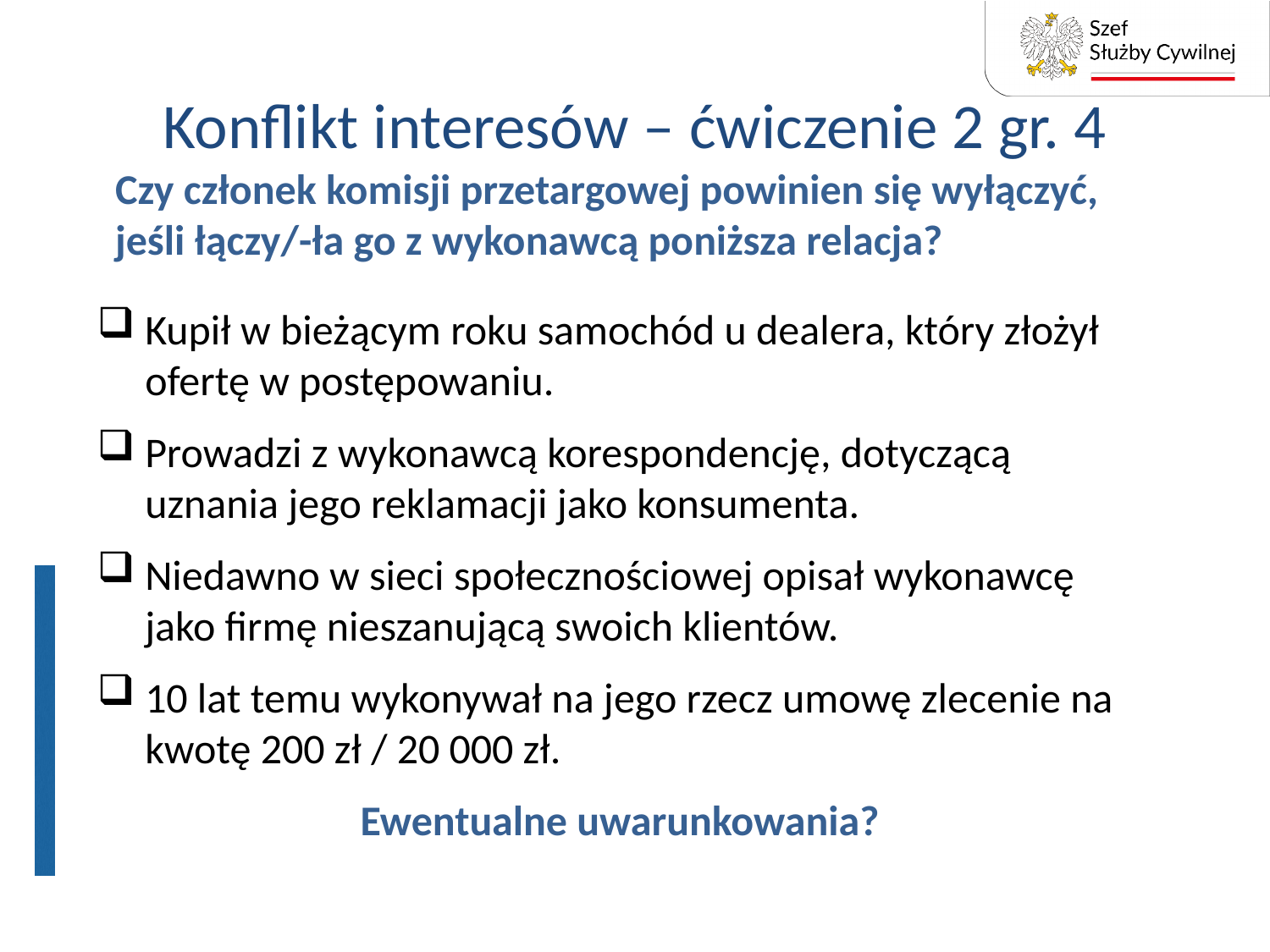

# Konflikt interesów – ćwiczenie 2 gr. 4
Czy członek komisji przetargowej powinien się wyłączyć, jeśli łączy/-ła go z wykonawcą poniższa relacja?
Kupił w bieżącym roku samochód u dealera, który złożył ofertę w postępowaniu.
Prowadzi z wykonawcą korespondencję, dotyczącą uznania jego reklamacji jako konsumenta.
Niedawno w sieci społecznościowej opisał wykonawcę jako firmę nieszanującą swoich klientów.
10 lat temu wykonywał na jego rzecz umowę zlecenie na kwotę 200 zł / 20 000 zł.
Ewentualne uwarunkowania?